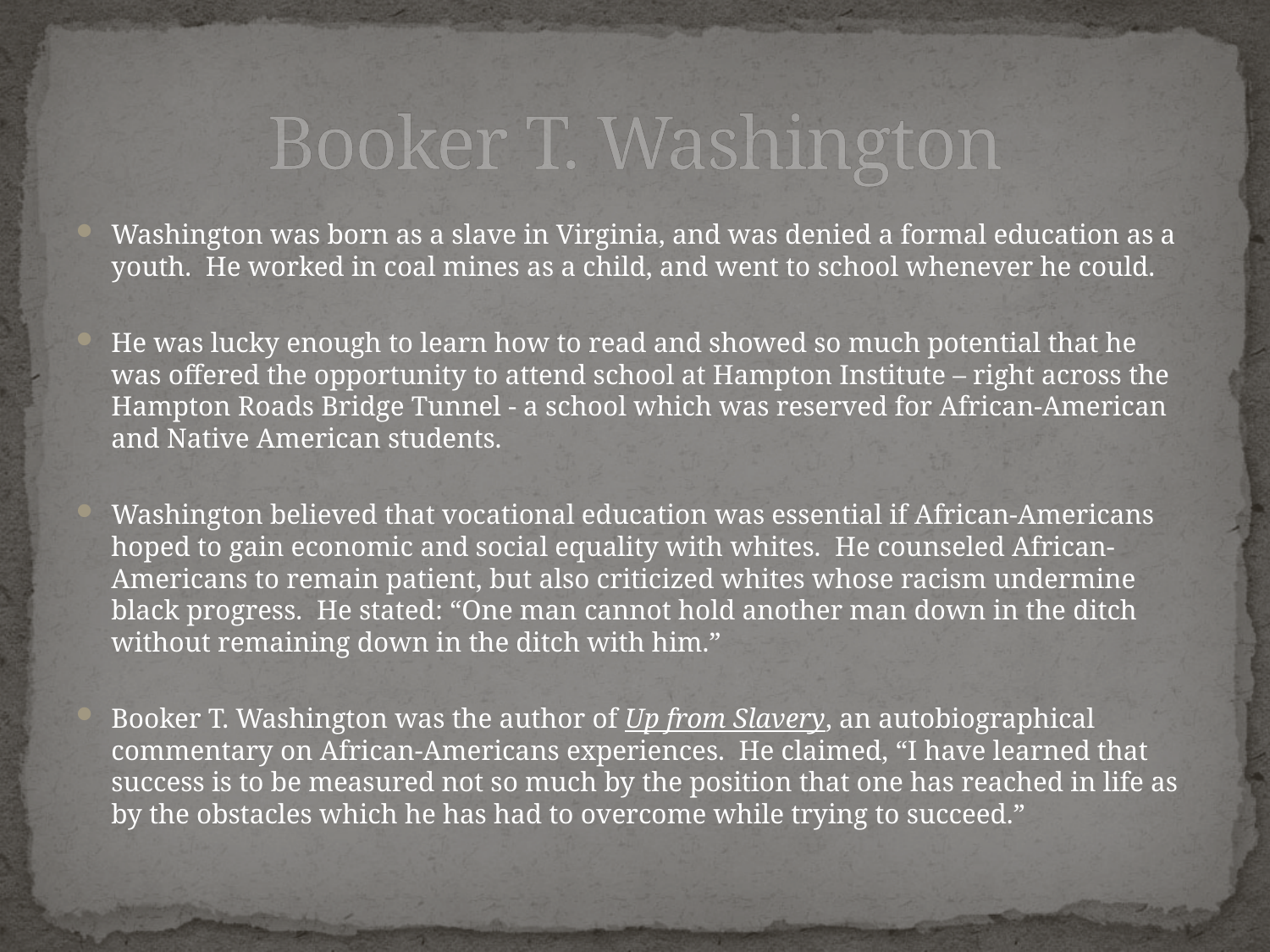

# Booker T. Washington
Washington was born as a slave in Virginia, and was denied a formal education as a youth.  He worked in coal mines as a child, and went to school whenever he could.

He was lucky enough to learn how to read and showed so much potential that he was offered the opportunity to attend school at Hampton Institute – right across the Hampton Roads Bridge Tunnel - a school which was reserved for African-American and Native American students.

Washington believed that vocational education was essential if African-Americans hoped to gain economic and social equality with whites.  He counseled African-Americans to remain patient, but also criticized whites whose racism undermine black progress.  He stated: “One man cannot hold another man down in the ditch without remaining down in the ditch with him.”

Booker T. Washington was the author of Up from Slavery, an autobiographical commentary on African-Americans experiences.  He claimed, “I have learned that success is to be measured not so much by the position that one has reached in life as by the obstacles which he has had to overcome while trying to succeed.”